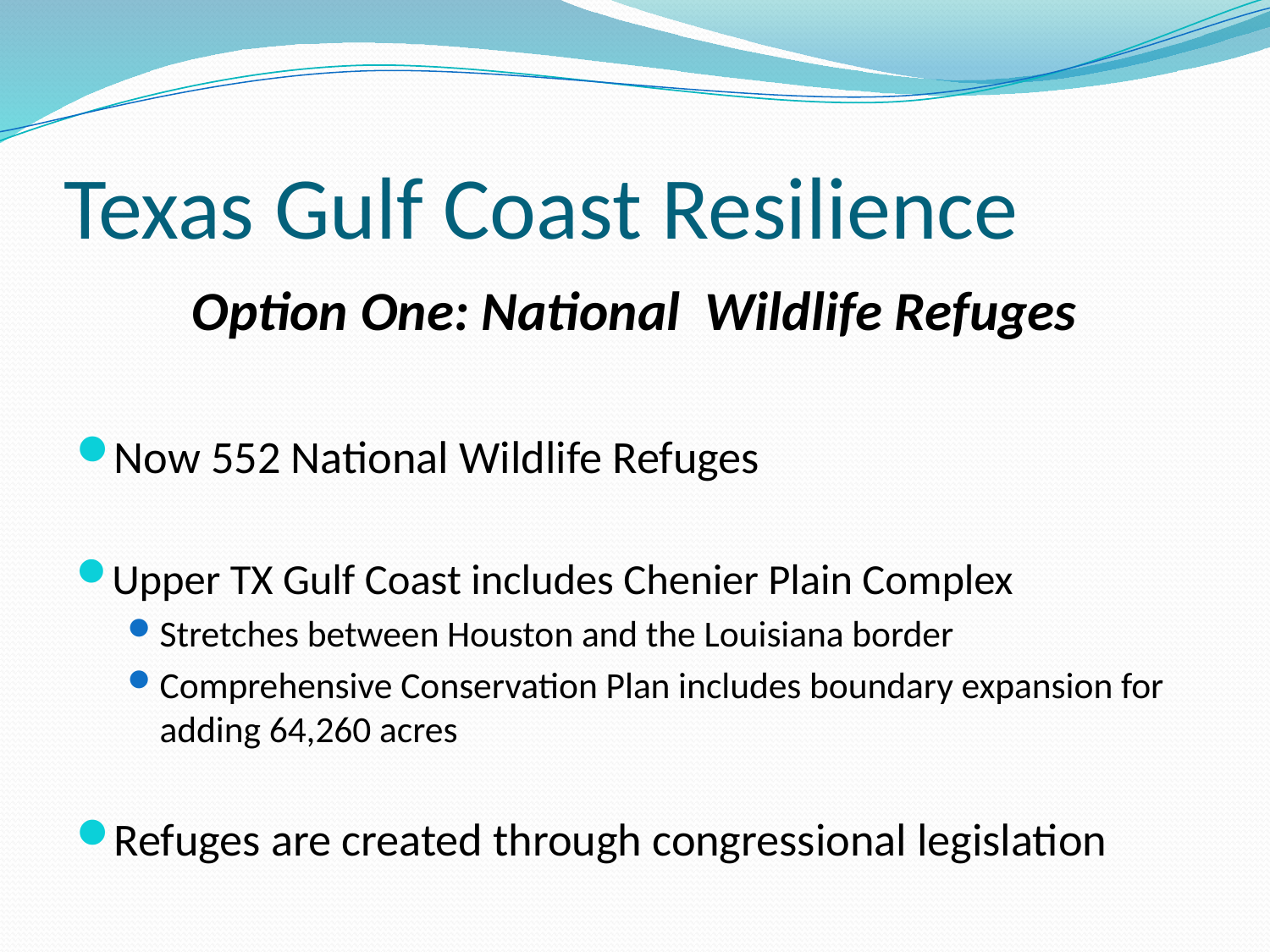

# Texas Gulf Coast Resilience
Option One: National  Wildlife Refuges

Now 552 National Wildlife Refuges

Upper TX Gulf Coast includes Chenier Plain Complex
Stretches between Houston and the Louisiana border
Comprehensive Conservation Plan includes boundary expansion for adding 64,260 acres

Refuges are created through congressional legislation